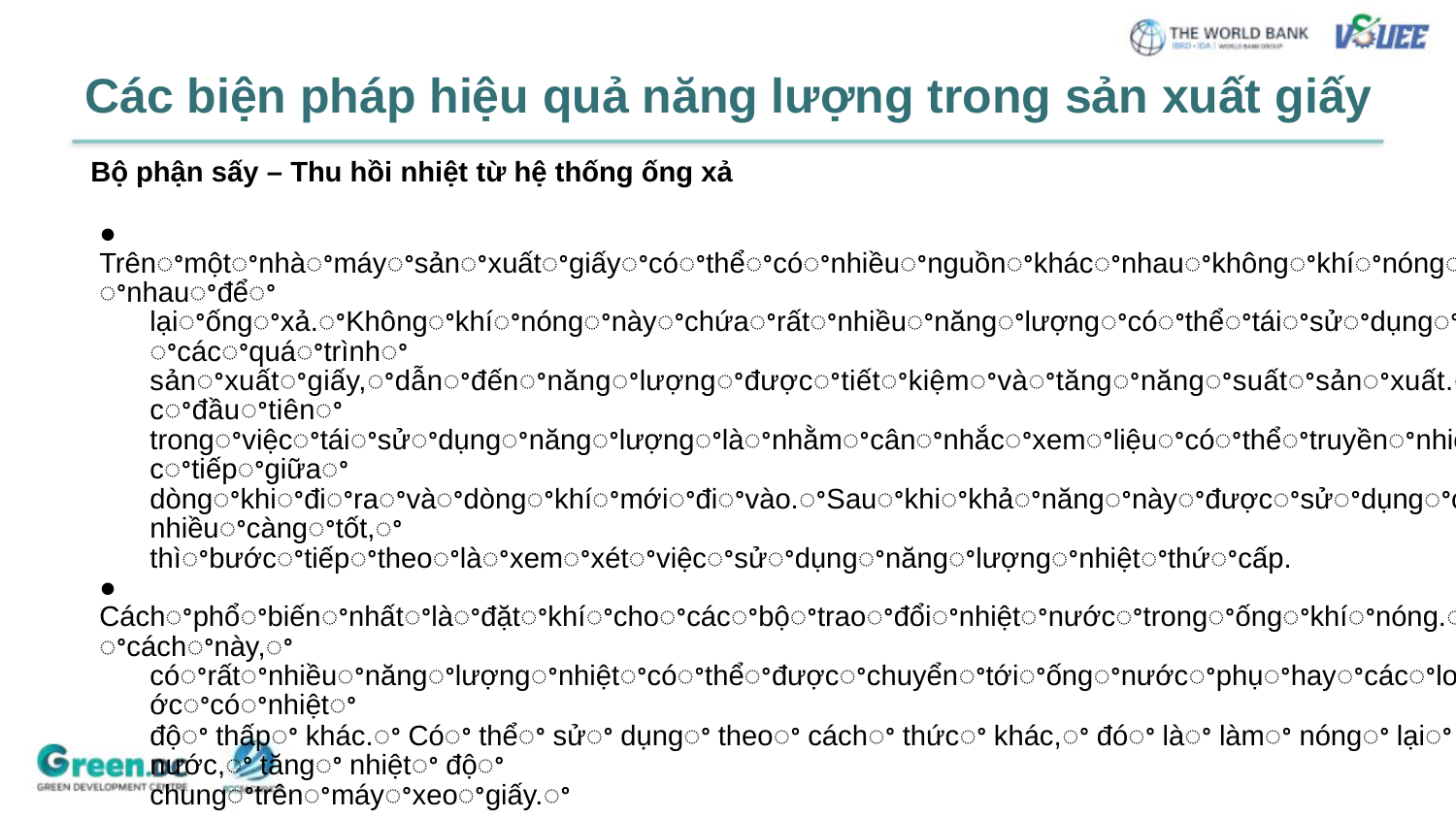

Các biện pháp hiệu quả năng lượng trong sản xuất giấy
Bộ phận sấy – Thu hồi nhiệt từ hệ thống ống xả
● Trênꢀmộtꢀnhàꢀmáyꢀsảnꢀxuấtꢀgiấyꢀcóꢀthểꢀcóꢀnhiềuꢀnguồnꢀkhácꢀnhauꢀkhôngꢀkhíꢀnóngꢀkhácꢀnhauꢀđểꢀ
lạiꢀốngꢀxả.ꢀKhôngꢀkhíꢀnóngꢀnàyꢀchứaꢀrấtꢀnhiềuꢀnăngꢀlượngꢀcóꢀthểꢀtáiꢀsửꢀdụngꢀtrongꢀcácꢀquáꢀtrìnhꢀ
sảnꢀxuấtꢀgiấy,ꢀdẫnꢀđếnꢀnăngꢀlượngꢀđượcꢀtiếtꢀkiệmꢀvàꢀtăngꢀnăngꢀsuấtꢀsảnꢀxuất.ꢀBướcꢀđầuꢀtiênꢀ
trongꢀviệcꢀtáiꢀsửꢀdụngꢀnăngꢀlượngꢀlàꢀnhằmꢀcânꢀnhắcꢀxemꢀliệuꢀcóꢀthểꢀtruyềnꢀnhiệtꢀtrựcꢀtiếpꢀgiữaꢀ
dòngꢀkhiꢀđiꢀraꢀvàꢀdòngꢀkhíꢀmớiꢀđiꢀvào.ꢀSauꢀkhiꢀkhảꢀnăngꢀnàyꢀđượcꢀsửꢀdụngꢀcàngꢀnhiềuꢀcàngꢀtốt,ꢀ
thìꢀbướcꢀtiếpꢀtheoꢀlàꢀxemꢀxétꢀviệcꢀsửꢀdụngꢀnăngꢀlượngꢀnhiệtꢀthứꢀcấp.
● Cáchꢀphổꢀbiếnꢀnhấtꢀlàꢀđặtꢀkhíꢀchoꢀcácꢀbộꢀtraoꢀđổiꢀnhiệtꢀnướcꢀtrongꢀốngꢀkhíꢀnóng.ꢀTheoꢀcáchꢀnày,ꢀ
cóꢀrấtꢀnhiềuꢀnăngꢀlượngꢀnhiệtꢀcóꢀthểꢀđượcꢀchuyểnꢀtớiꢀốngꢀnướcꢀphụꢀhayꢀcácꢀloạiꢀnướcꢀcóꢀnhiệtꢀ
độꢀ thấpꢀ khác.ꢀ Cóꢀ thểꢀ sửꢀ dụngꢀ theoꢀ cáchꢀ thứcꢀ khác,ꢀ đóꢀ làꢀ làmꢀ nóngꢀ lạiꢀ nước,ꢀ tăngꢀ nhiệtꢀ độꢀ
chungꢀtrênꢀmáyꢀxeoꢀgiấy.ꢀ
● Khíꢀnóngꢀbỏꢀlạiꢀtrongꢀquáꢀtrìnhꢀsảnꢀxuấtꢀthườngꢀrấtꢀẩmꢀướt,ꢀvàꢀcóꢀrấtꢀnhiềuꢀnăngꢀlượngꢀtiềmꢀẩnꢀ
bằngꢀnước.ꢀNếuꢀnướcꢀngưngꢀtụ,ꢀthìꢀcóꢀthểꢀthuꢀhồiꢀđượcꢀtấtꢀnhiềuꢀnăngꢀlượng.ꢀThôngꢀthường,ꢀ
tìnhꢀtrạngꢀnàyꢀsẽꢀxảyꢀraꢀtạiꢀnhiệtꢀđộꢀthấpꢀvàꢀkhóꢀcóꢀthểꢀtảnꢀnhiệt.ꢀChúngꢀtaꢀcóꢀthểꢀthựcꢀhiệnꢀgiảiꢀ
phápꢀbơmꢀnhiệtꢀđểꢀnângꢀmứcꢀnhiệtꢀđộ,ꢀnhưngꢀcầnꢀphảiꢀtínhꢀtoánꢀthêmꢀvàꢀcóꢀứngꢀdụngꢀkhoaꢀhọcꢀ
.